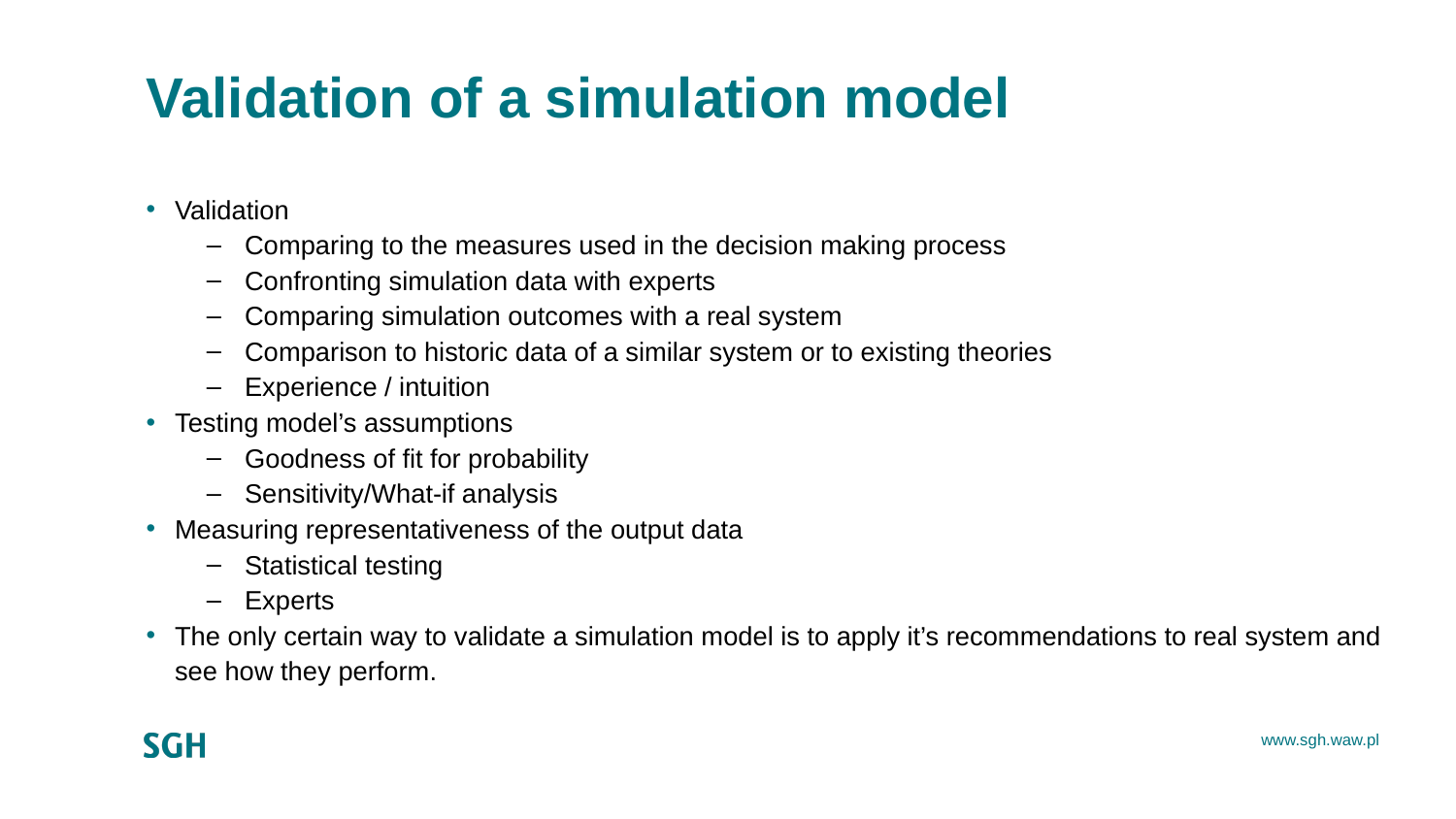

# Validation of a simulation model
Validation
Comparing to the measures used in the decision making process
Confronting simulation data with experts
Comparing simulation outcomes with a real system
Comparison to historic data of a similar system or to existing theories
Experience / intuition
Testing model’s assumptions
Goodness of fit for probability
Sensitivity/What-if analysis
Measuring representativeness of the output data
Statistical testing
Experts
The only certain way to validate a simulation model is to apply it’s recommendations to real system and see how they perform.